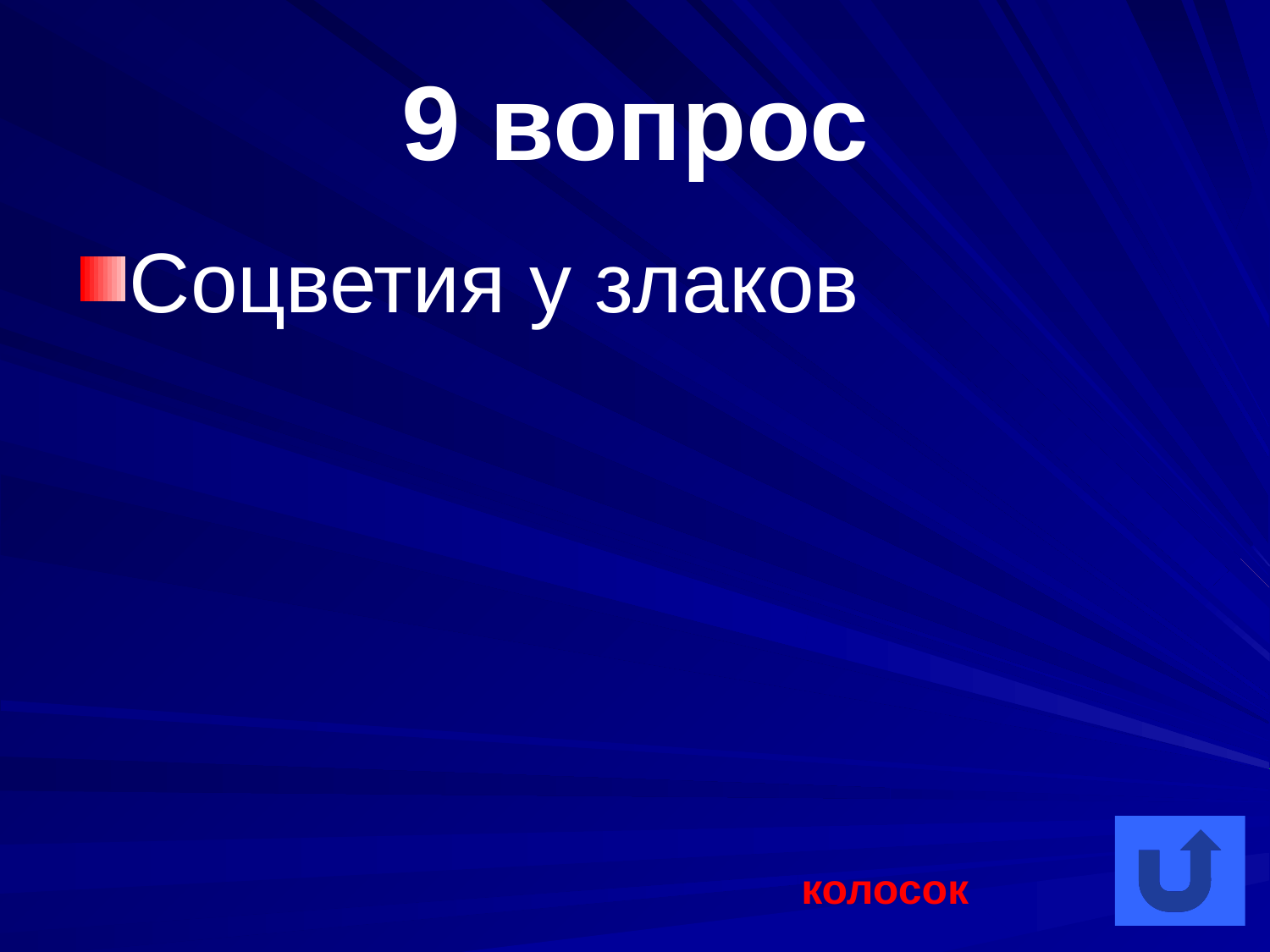

# 9 вопрос
Соцветия у злаков

колосок